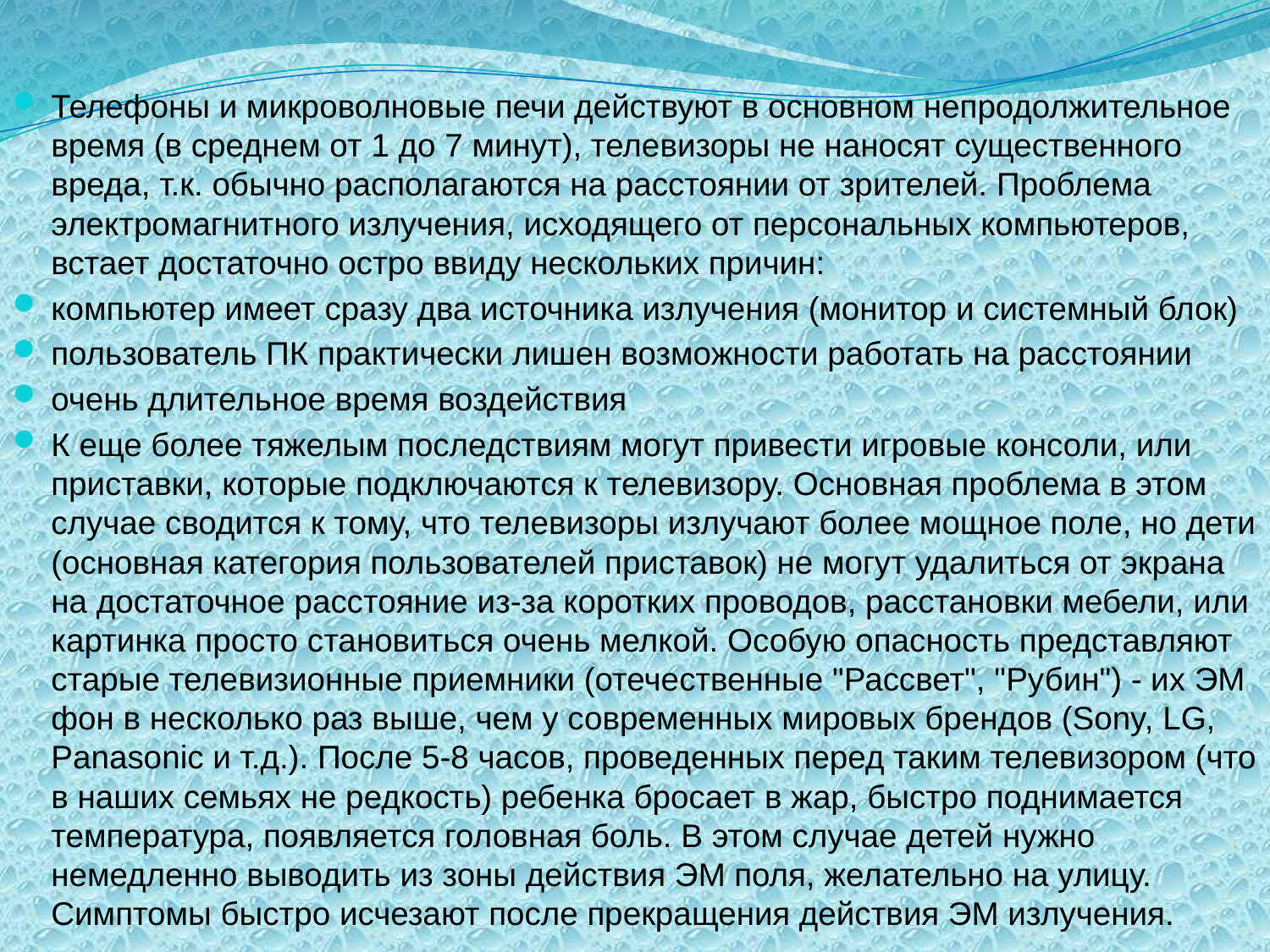

Телефоны и микроволновые печи действуют в основном непродолжительное время (в среднем от 1 до 7 минут), телевизоры не наносят существенного вреда, т.к. обычно располагаются на расстоянии от зрителей. Проблема электромагнитного излучения, исходящего от персональных компьютеров, встает достаточно остро ввиду нескольких причин:
компьютер имеет сразу два источника излучения (монитор и системный блок)
пользователь ПК практически лишен возможности работать на расстоянии
очень длительное время воздействия
К еще более тяжелым последствиям могут привести игровые консоли, или приставки, которые подключаются к телевизору. Основная проблема в этом случае сводится к тому, что телевизоры излучают более мощное поле, но дети (основная категория пользователей приставок) не могут удалиться от экрана на достаточное расстояние из-за коротких проводов, расстановки мебели, или картинка просто становиться очень мелкой. Особую опасность представляют старые телевизионные приемники (отечественные "Рассвет", "Рубин") - их ЭМ фон в несколько раз выше, чем у современных мировых брендов (Sony, LG, Panasonic и т.д.). После 5-8 часов, проведенных перед таким телевизором (что в наших семьях не редкость) ребенка бросает в жар, быстро поднимается температура, появляется головная боль. В этом случае детей нужно немедленно выводить из зоны действия ЭМ поля, желательно на улицу. Симптомы быстро исчезают после прекращения действия ЭМ излучения.